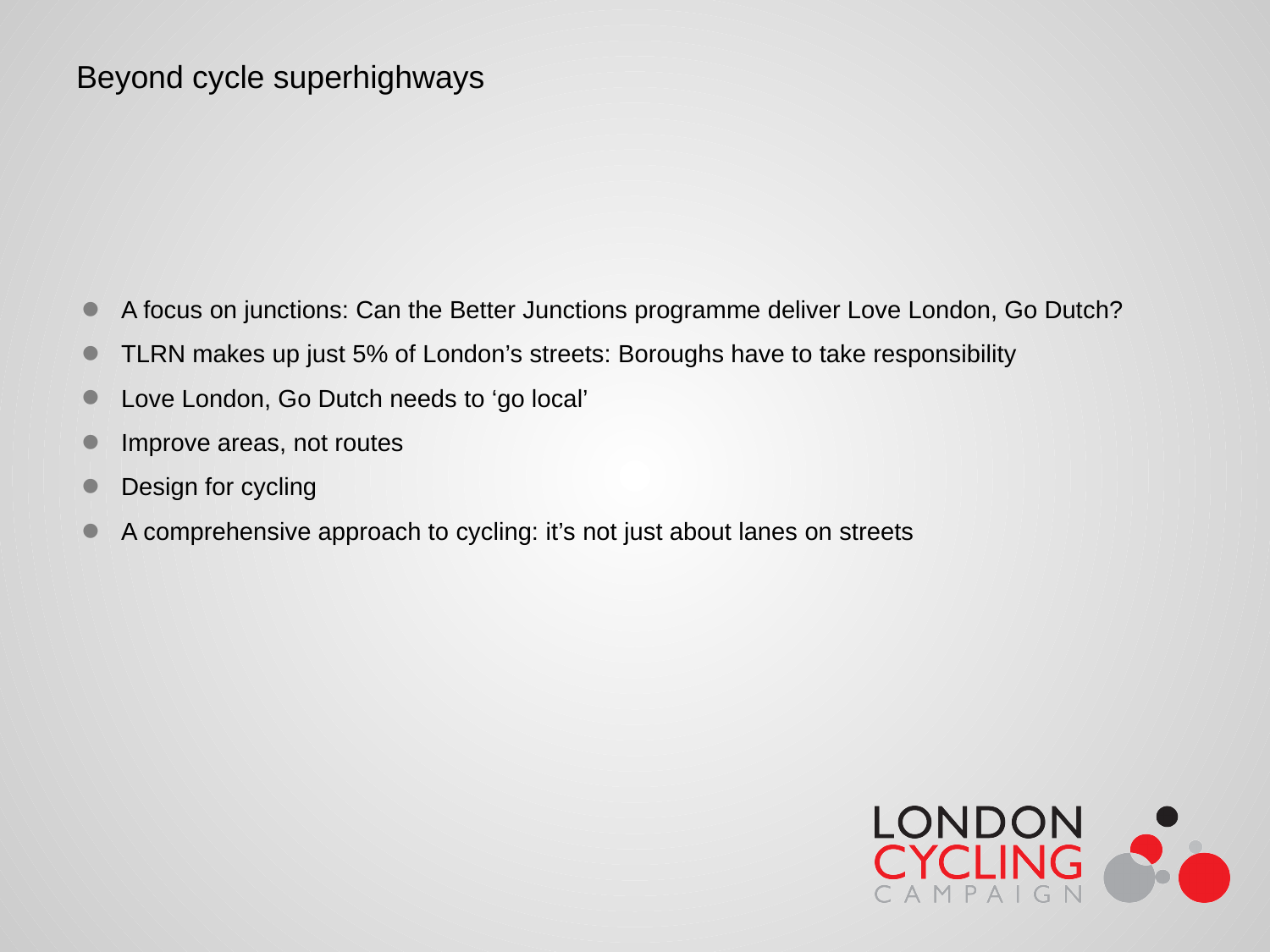

Beyond cycle superhighways
A focus on junctions: Can the Better Junctions programme deliver Love London, Go Dutch?
TLRN makes up just 5% of London’s streets: Boroughs have to take responsibility
Love London, Go Dutch needs to ‘go local’
Improve areas, not routes
Design for cycling
A comprehensive approach to cycling: it’s not just about lanes on streets